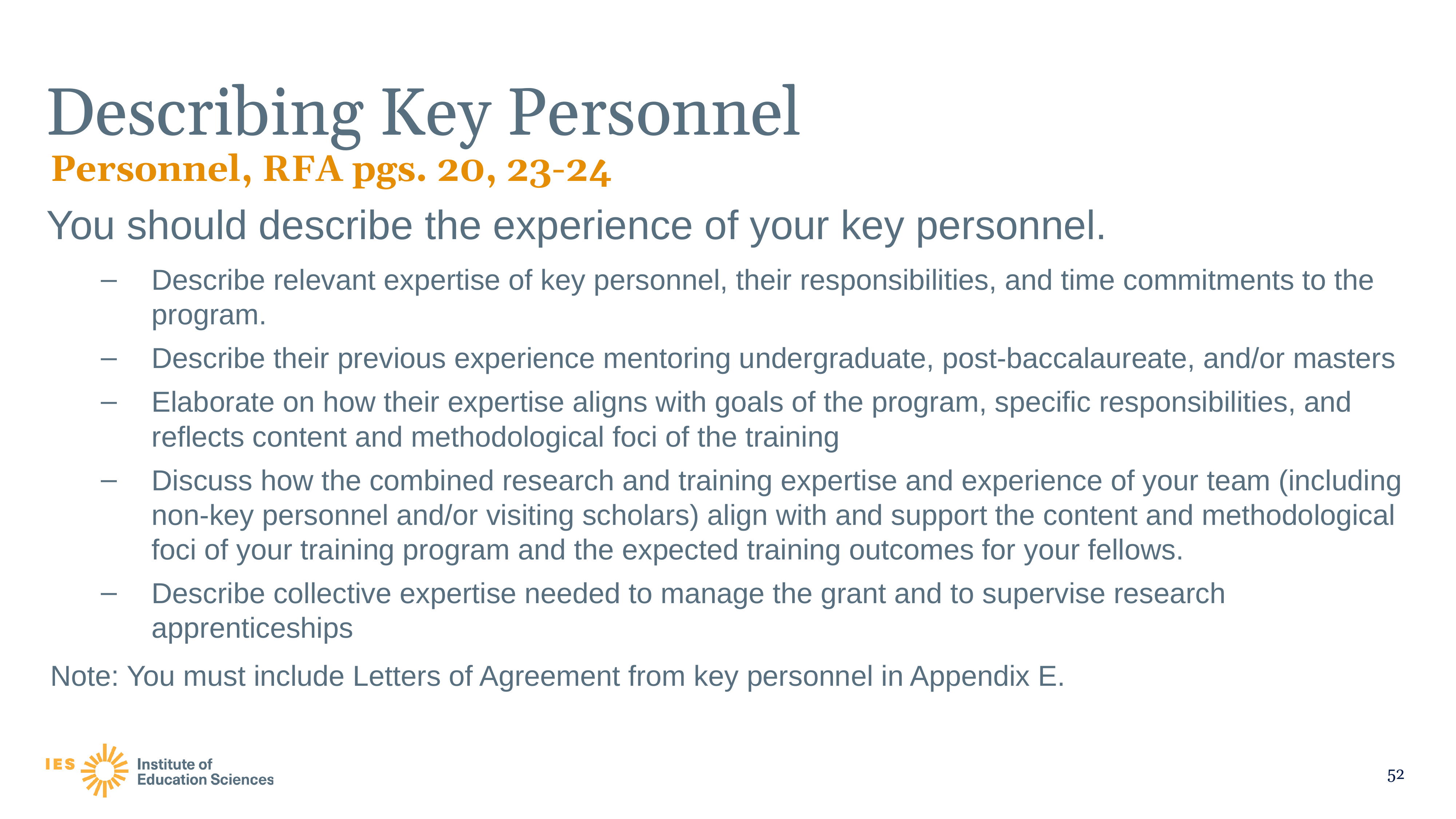

# Describing Key Personnel
Personnel, RFA pgs. 20, 23-24
You should describe the experience of your key personnel.
Describe relevant expertise of key personnel, their responsibilities, and time commitments to the program.
Describe their previous experience mentoring undergraduate, post-baccalaureate, and/or masters
Elaborate on how their expertise aligns with goals of the program, specific responsibilities, and reflects content and methodological foci of the training
Discuss how the combined research and training expertise and experience of your team (including non-key personnel and/or visiting scholars) align with and support the content and methodological foci of your training program and the expected training outcomes for your fellows.
Describe collective expertise needed to manage the grant and to supervise research apprenticeships
Note: You must include Letters of Agreement from key personnel in Appendix E.
52